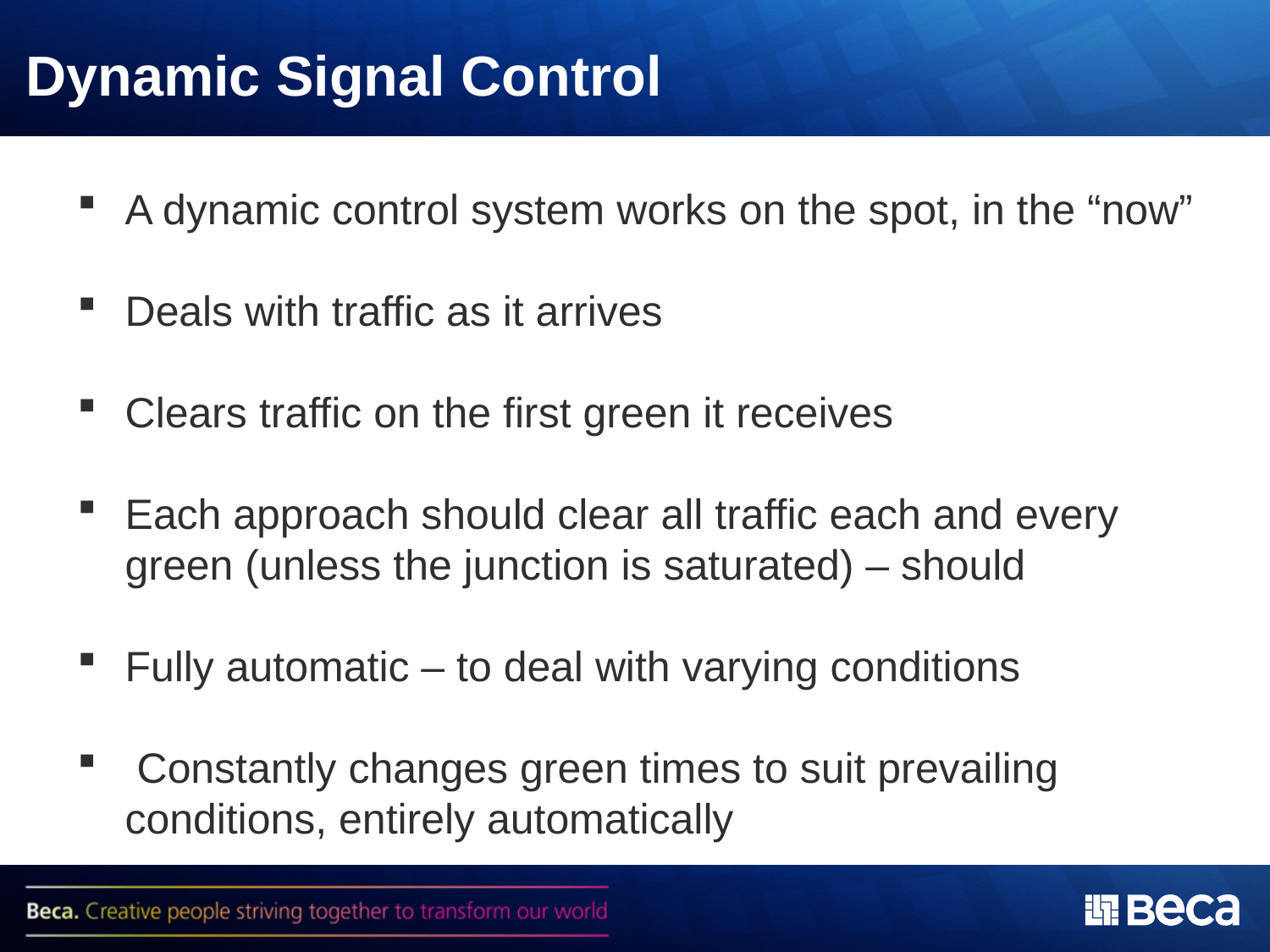

# Dynamic Signal Control
A dynamic control system works on the spot, in the “now”

Deals with traffic as it arrives

Clears traffic on the first green it receives

Each approach should clear all traffic each and every green (unless the junction is saturated) – should

Fully automatic – to deal with varying conditions

 Constantly changes green times to suit prevailing conditions, entirely automatically